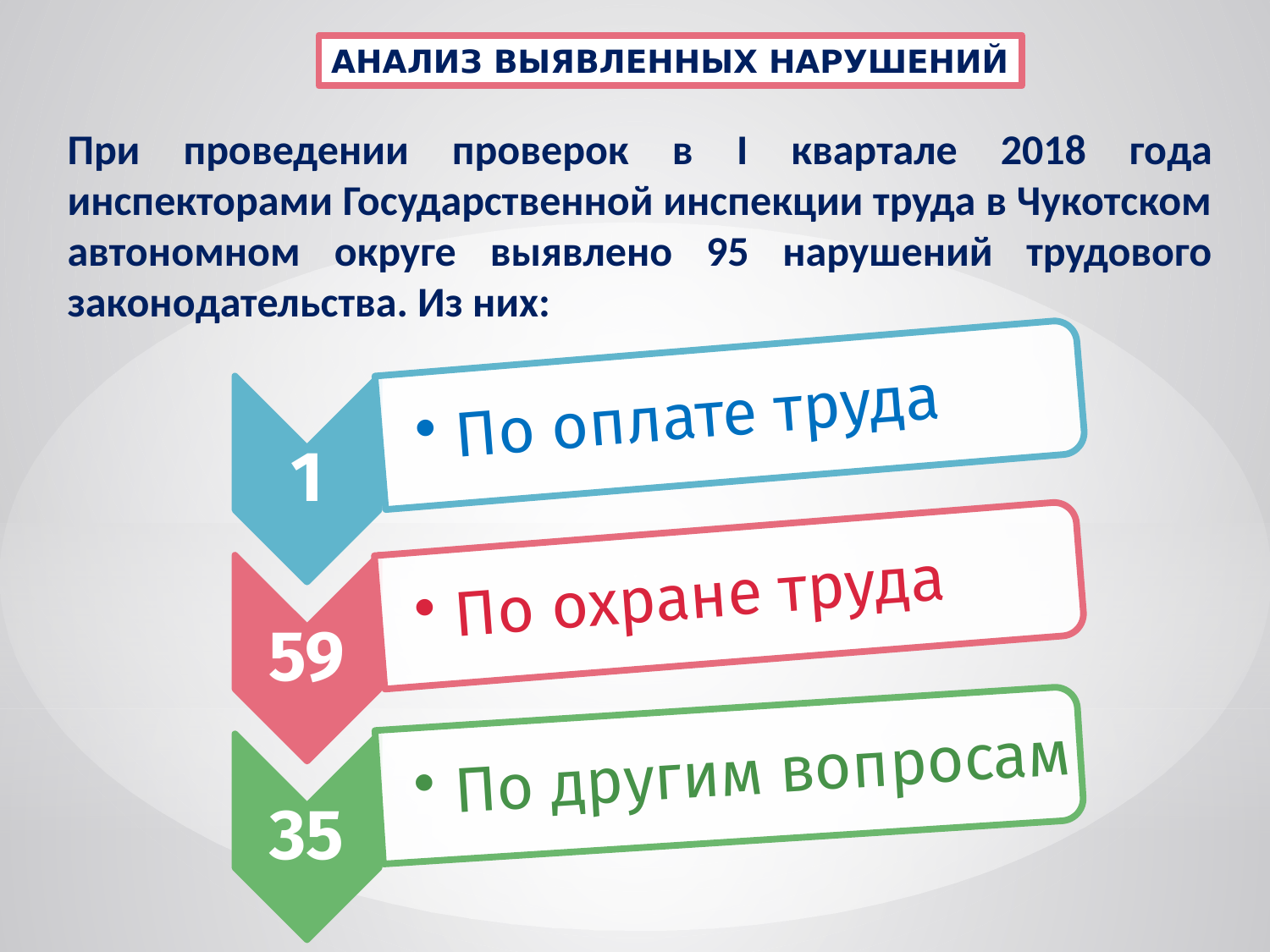

АНАЛИЗ ВЫЯВЛЕННЫХ НАРУШЕНИЙ
При проведении проверок в I квартале 2018 года инспекторами Государственной инспекции труда в Чукотском автономном округе выявлено 95 нарушений трудового законодательства. Из них:
1
По оплате труда
59
По охране труда
35
По другим вопросам